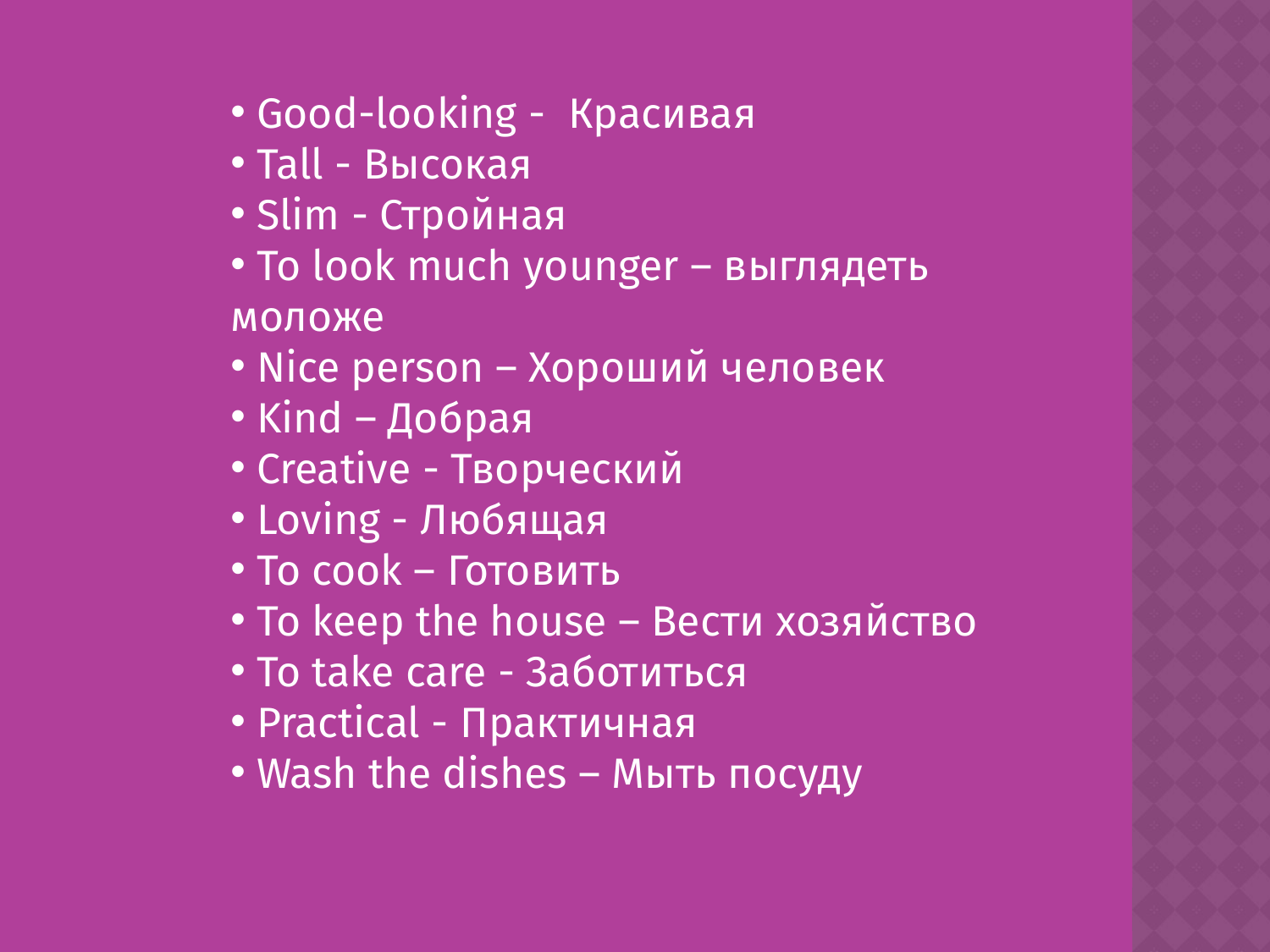

Good-looking -  Красивая
 Tall - Высокая
 Slim - Стройная
 To look much younger – выглядеть моложе
 Nice person – Хороший человек
 Kind – Добрая
 Creative - Творческий
 Loving - Любящая
 To cook – Готовить
 To keep the house – Вести хозяйство
 To take care - Заботиться
 Practical - Практичная
 Wash the dishes – Мыть посуду